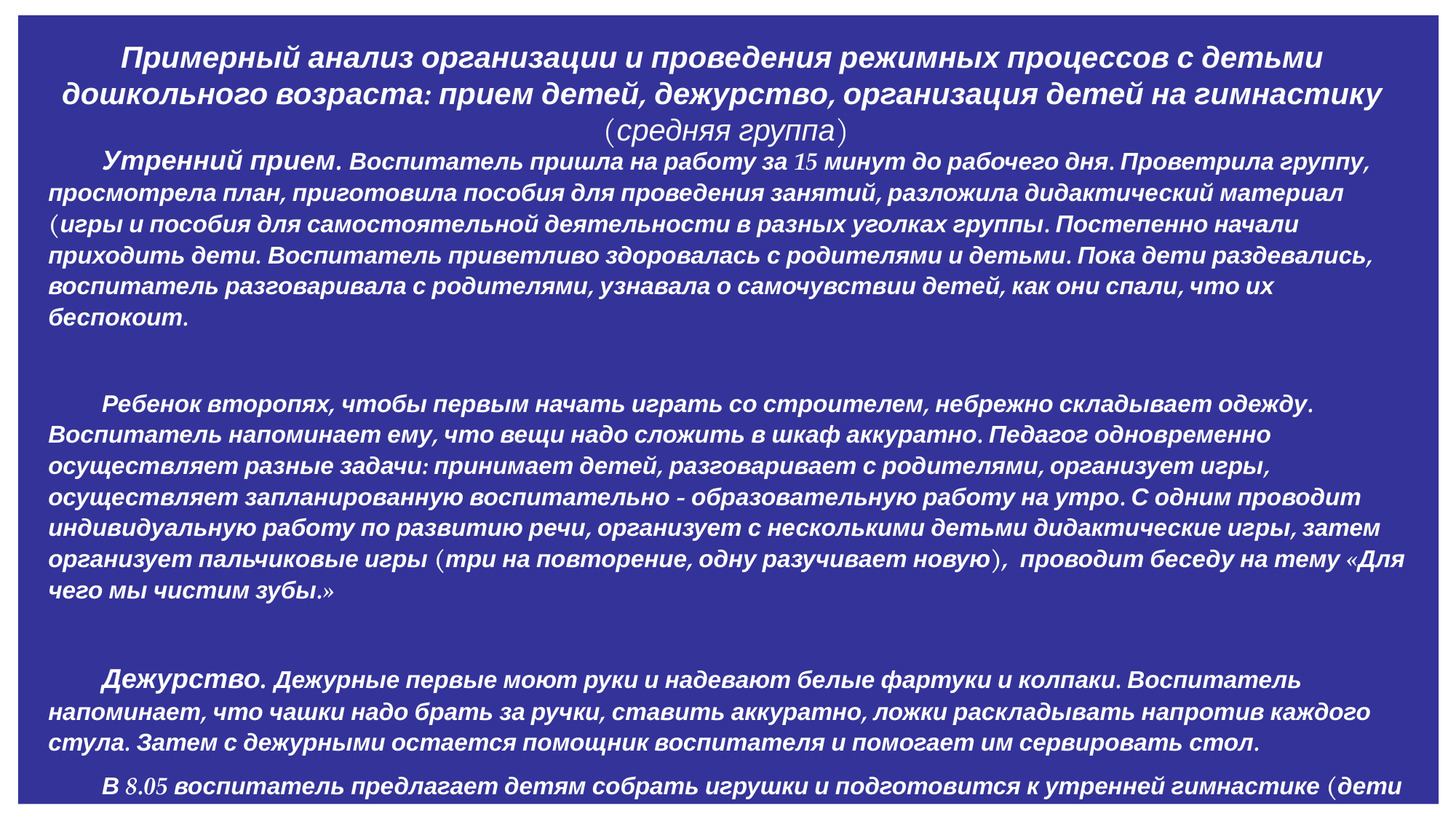

Примерный анализ организации и проведения режимных процессов с детьми дошкольного возраста: прием детей, дежурство, организация детей на гимнастику  (средняя группа)

Утренний прием. Воспитатель пришла на работу за 15 минут до рабочего дня. Проветрила группу, просмотрела план, приготовила пособия для проведения занятий, разложила дидактический материал (игры и пособия для самостоятельной деятельности в разных уголках группы. Постепенно начали приходить дети. Воспитатель приветливо здоровалась с родителями и детьми. Пока дети раздевались, воспитатель разговаривала с родителями, узнавала о самочувствии детей, как они спали, что их беспокоит.

Ребенок второпях, чтобы первым начать играть со строителем, небрежно складывает одежду. Воспитатель напоминает ему, что вещи надо сложить в шкаф аккуратно. Педагог одновременно осуществляет разные задачи: принимает детей, разговаривает с родителями, организует игры, осуществляет запланированную воспитательно - образовательную работу на утро. С одним проводит индивидуальную работу по развитию речи, организует с несколькими детьми дидактические игры, затем организует пальчиковые игры (три на повторение, одну разучивает новую),  проводит беседу на тему «Для чего мы чистим зубы.»

Дежурство. Дежурные первые моют руки и надевают белые фартуки и колпаки. Воспитатель напоминает, что чашки надо брать за ручки, ставить аккуратно, ложки раскладывать напротив каждого стула. Затем с дежурными остается помощник воспитателя и помогает им сервировать стол.
В 8.05 воспитатель предлагает детям собрать игрушки и подготовится к утренней гимнастике (дети переодеваются в физкультурную форму). Воспитатель следит за порядком переодевания, аккуратностью одежды.